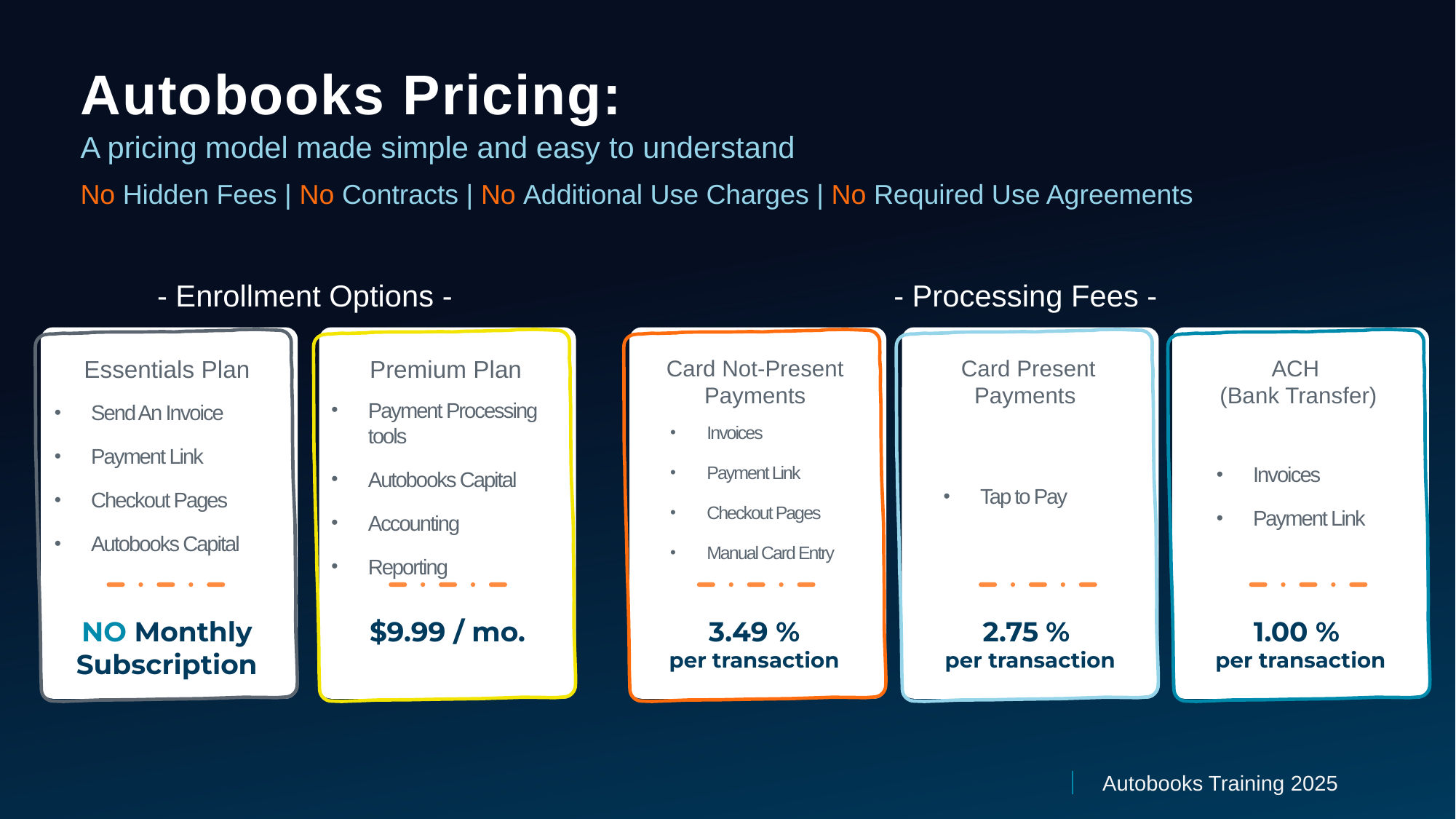

1
The customer (business owner) will use existing credentials for their business account to log into online banking.
LOG INTO
ONLINE BANKING
# Autobooks Pricing:
A pricing model made simple and easy to understand
No Hidden Fees | No Contracts | No Additional Use Charges | No Required Use Agreements
- Enrollment Options -
- Processing Fees -

Essentials Plan
Premium Plan
Card Not-Present Payments
Card Present Payments
ACH
(Bank Transfer)
Invoices
Payment Link
Checkout Pages
Manual Card Entry
Send An Invoice
Payment Link
Checkout Pages
Autobooks Capital
Payment Processing tools
Autobooks Capital
Accounting
Reporting
Tap to Pay
Invoices
Payment Link
NO Monthly Subscription
$9.99 / mo.
3.49 %
per transaction
2.75 %
per transaction
1.00 %
per transaction
Setup: Enrollment